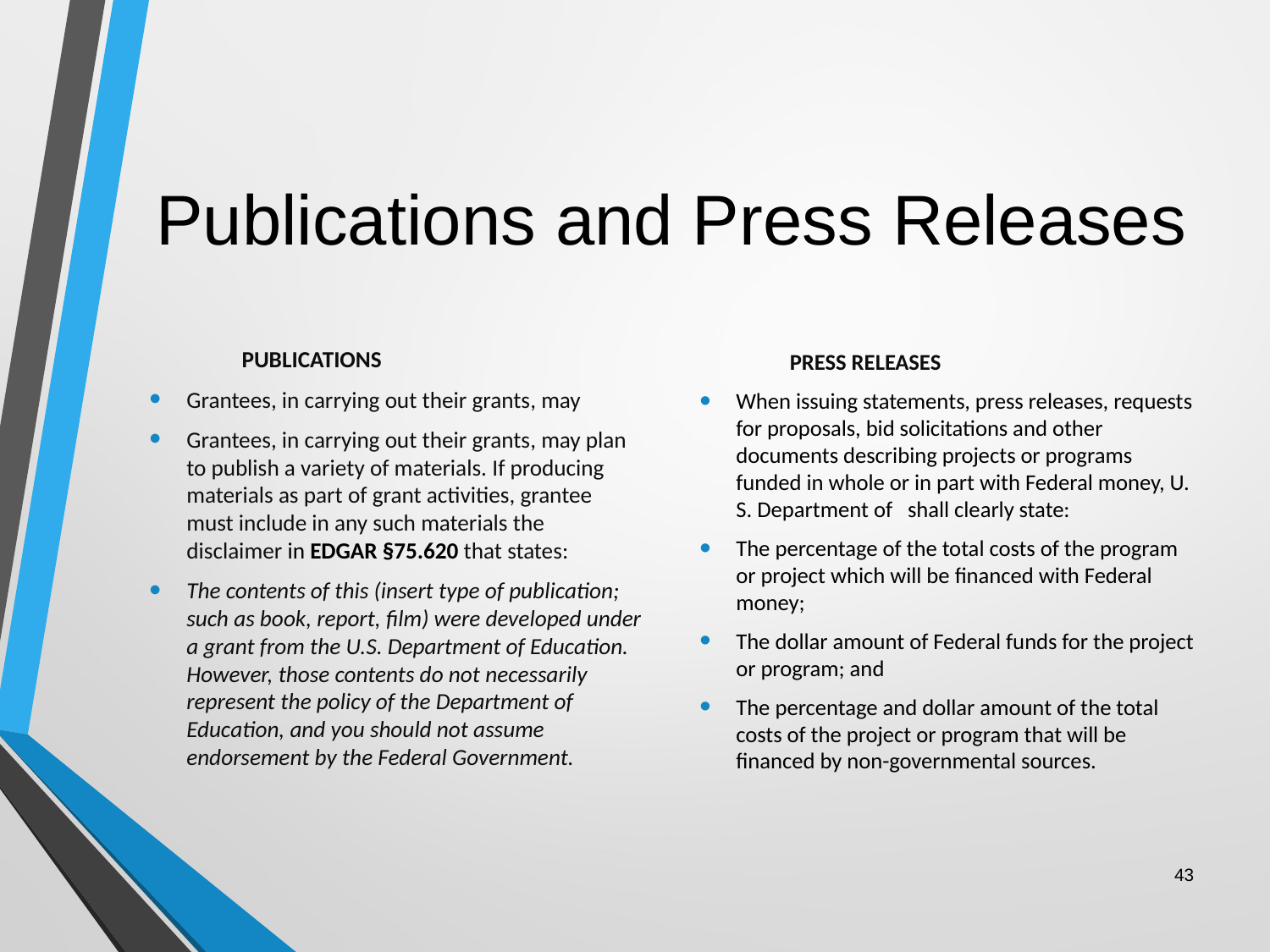

# Publications and Press Releases
		PUBLICATIONS
Grantees, in carrying out their grants, may
Grantees, in carrying out their grants, may plan to publish a variety of materials. If producing materials as part of grant activities, grantee must include in any such materials the disclaimer in EDGAR §75.620 that states:
The contents of this (insert type of publication; such as book, report, film) were developed under a grant from the U.S. Department of Education. However, those contents do not necessarily represent the policy of the Department of Education, and you should not assume endorsement by the Federal Government.

		PRESS RELEASES
When issuing statements, press releases, requests for proposals, bid solicitations and other documents describing projects or programs funded in whole or in part with Federal money, U. S. Department of   shall clearly state:
The percentage of the total costs of the program or project which will be financed with Federal money;
The dollar amount of Federal funds for the project or program; and
The percentage and dollar amount of the total costs of the project or program that will be financed by non-governmental sources.

43